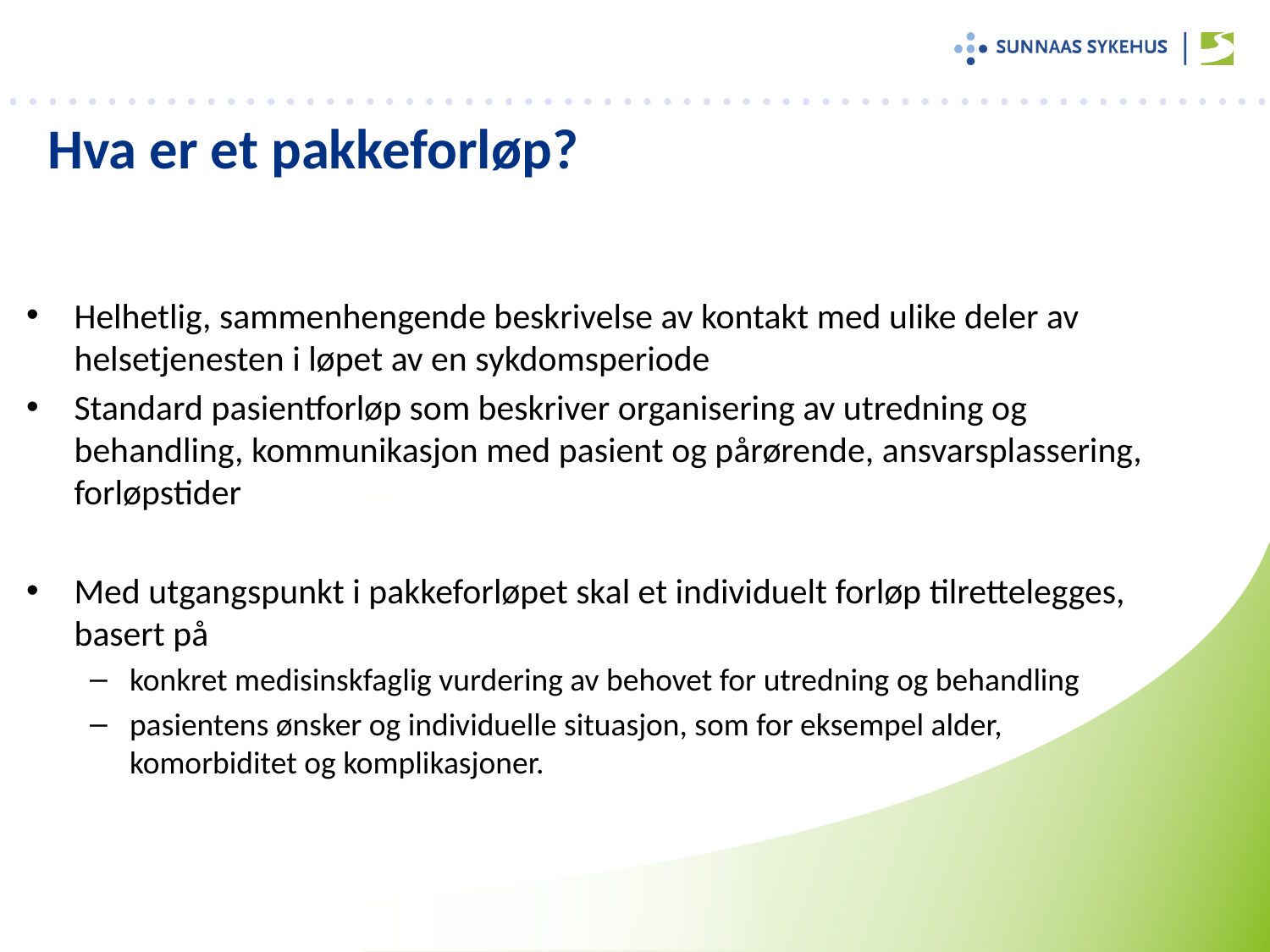

# Hva er et pakkeforløp?

Helhetlig, sammenhengende beskrivelse av kontakt med ulike deler av helsetjenesten i løpet av en sykdomsperiode
Standard pasientforløp som beskriver organisering av utredning og behandling, kommunikasjon med pasient og pårørende, ansvarsplassering, forløpstider

Med utgangspunkt i pakkeforløpet skal et individuelt forløp tilrettelegges, basert på
konkret medisinskfaglig vurdering av behovet for utredning og behandling
pasientens ønsker og individuelle situasjon, som for eksempel alder, komorbiditet og komplikasjoner.